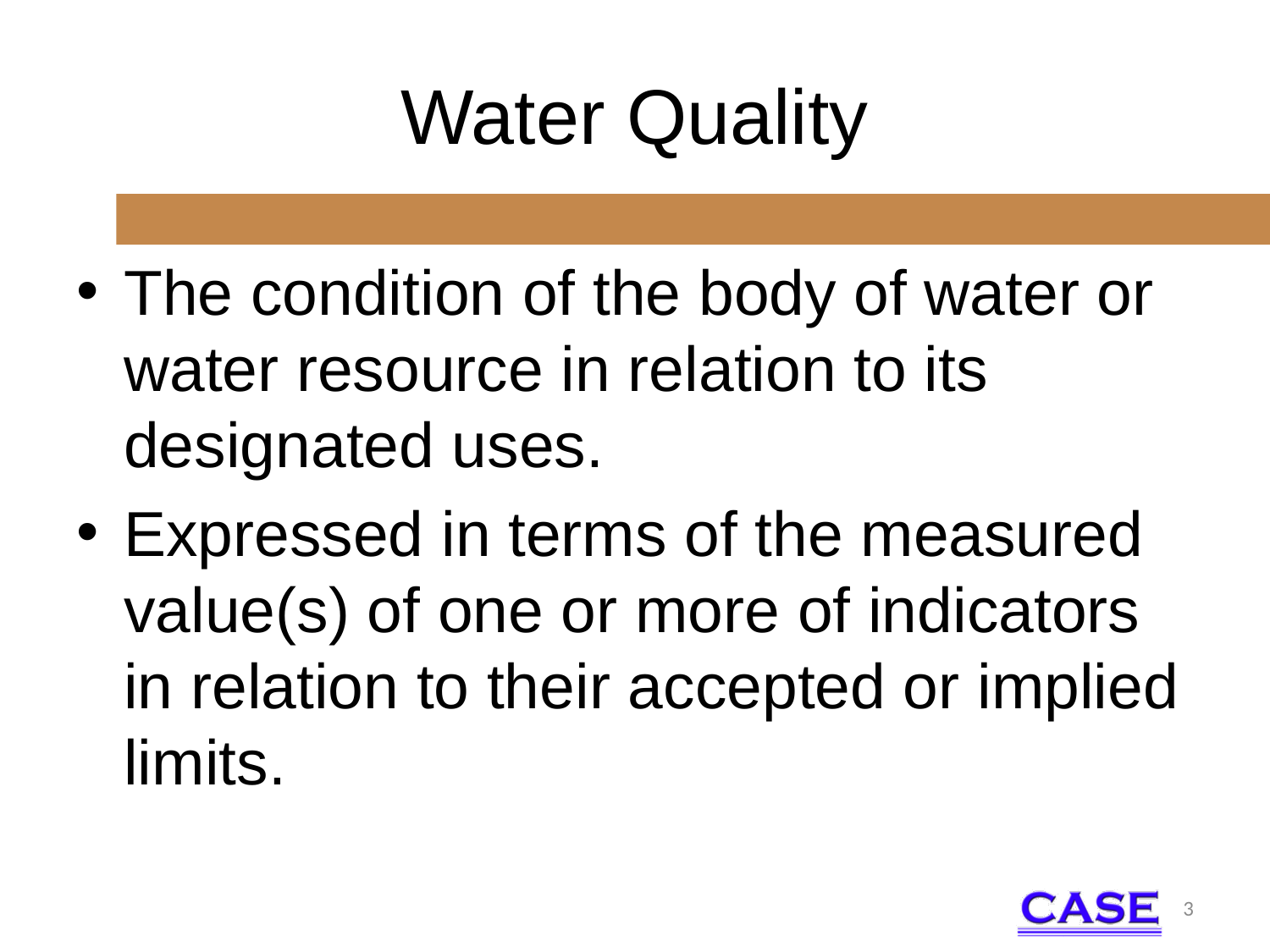

# Water Quality
The condition of the body of water or water resource in relation to its designated uses.
Expressed in terms of the measured value(s) of one or more of indicators in relation to their accepted or implied limits.

3